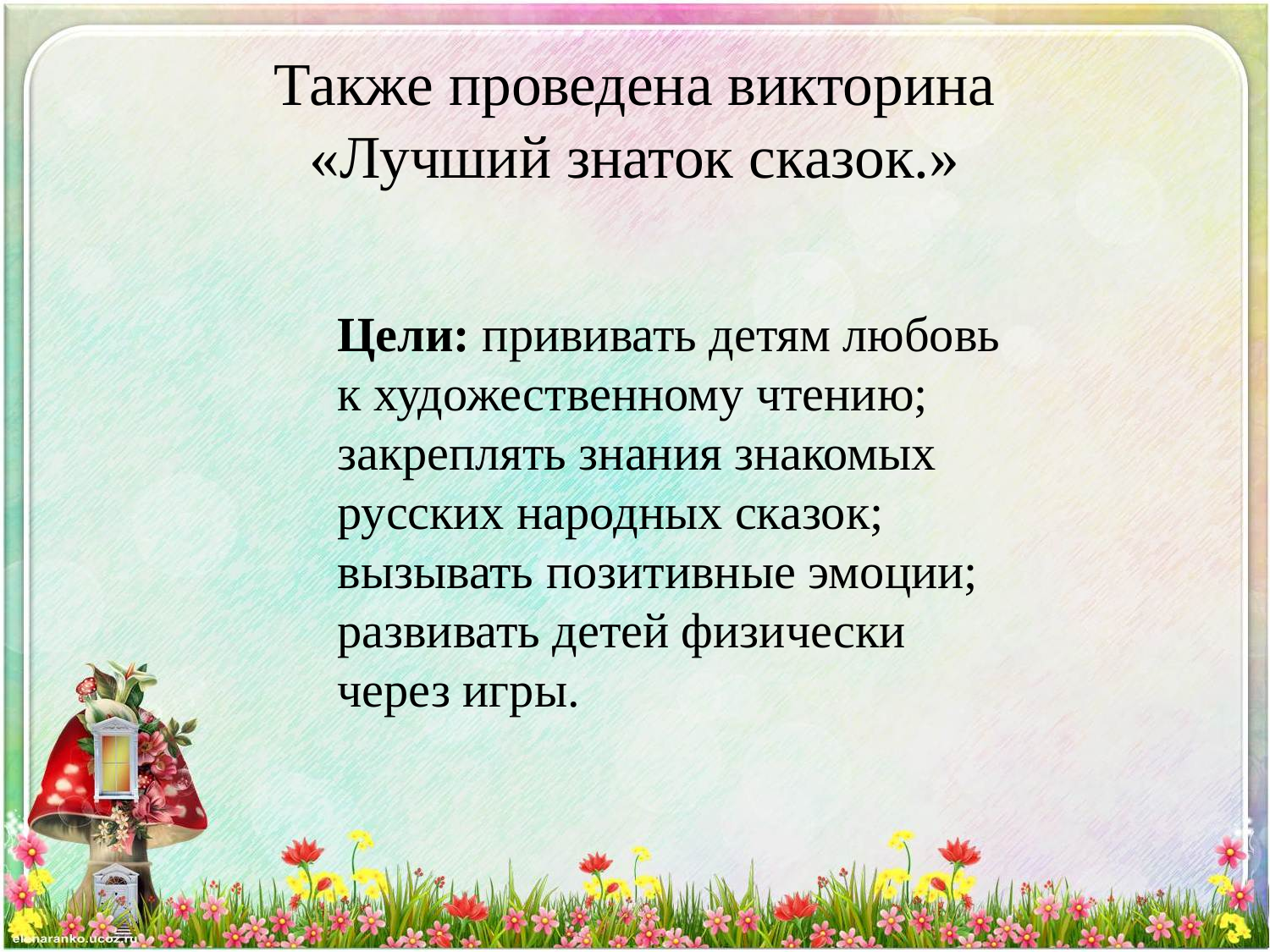

# Также проведена викторина «Лучший знаток сказок.»
Цели: прививать детям любовь к художественному чтению; закреплять знания знакомых русских народных сказок; вызывать позитивные эмоции; развивать детей физически через игры.